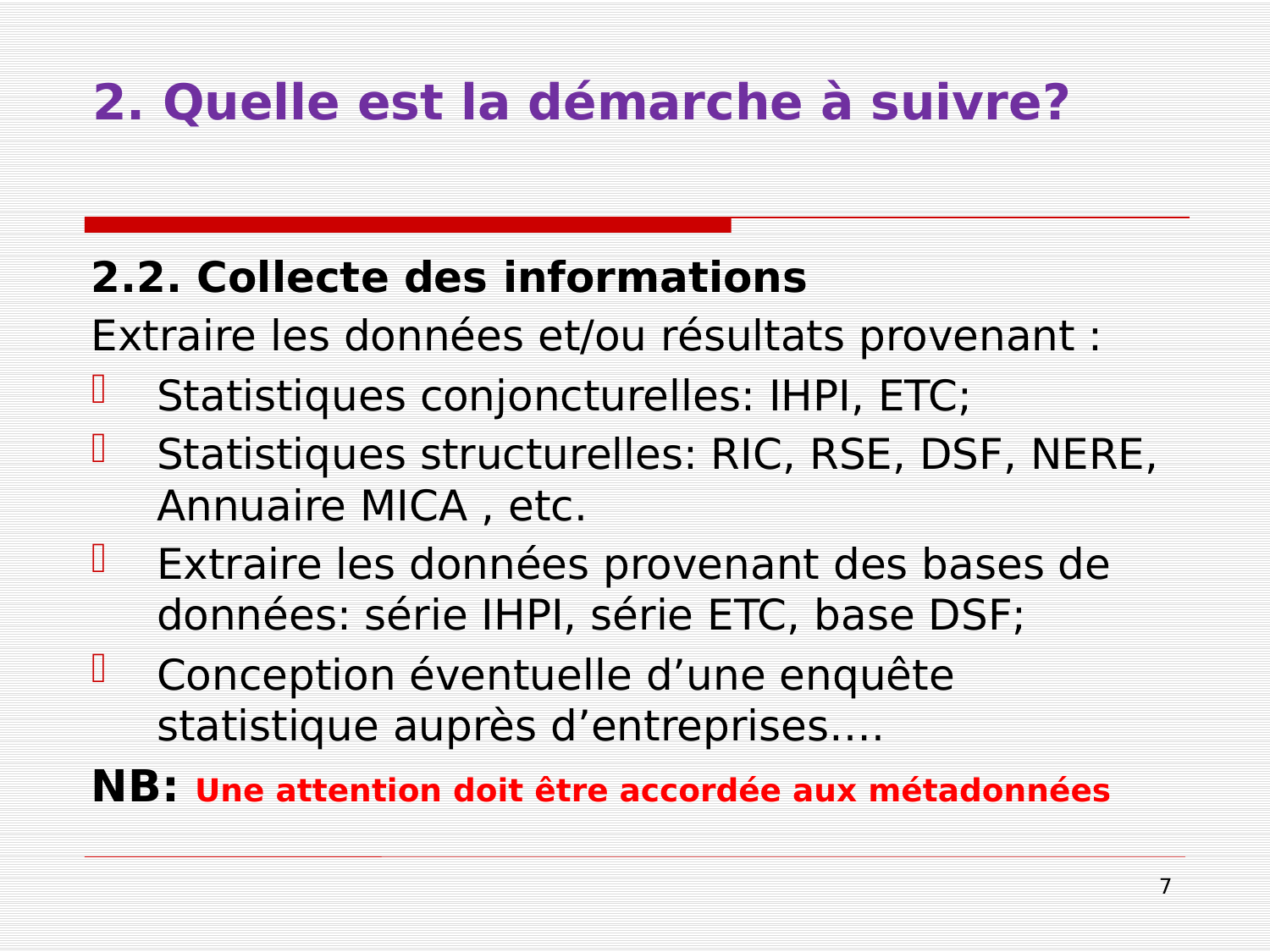

# 2. Quelle est la démarche à suivre?
2.2. Collecte des informations
Extraire les données et/ou résultats provenant :
Statistiques conjoncturelles: IHPI, ETC;
Statistiques structurelles: RIC, RSE, DSF, NERE, Annuaire MICA , etc.
Extraire les données provenant des bases de données: série IHPI, série ETC, base DSF;
Conception éventuelle d’une enquête statistique auprès d’entreprises….
NB: Une attention doit être accordée aux métadonnées

7